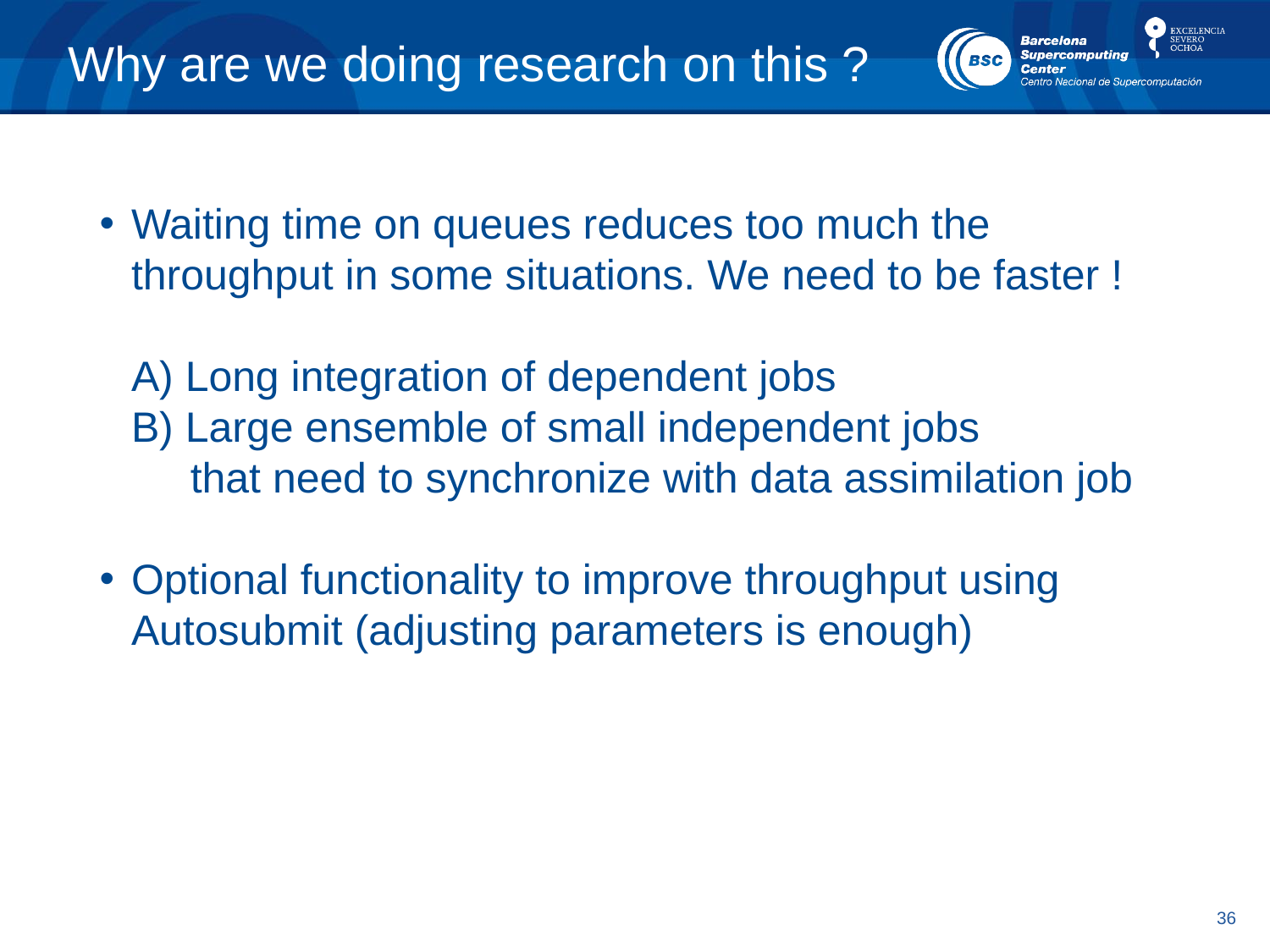

# Why are we doing research on this ?

Waiting time on queues reduces too much the throughput in some situations. We need to be faster !

A) Long integration of dependent jobs
B) Large ensemble of small independent jobs
     that need to synchronize with data assimilation job

Optional functionality to improve throughput using Autosubmit (adjusting parameters is enough)